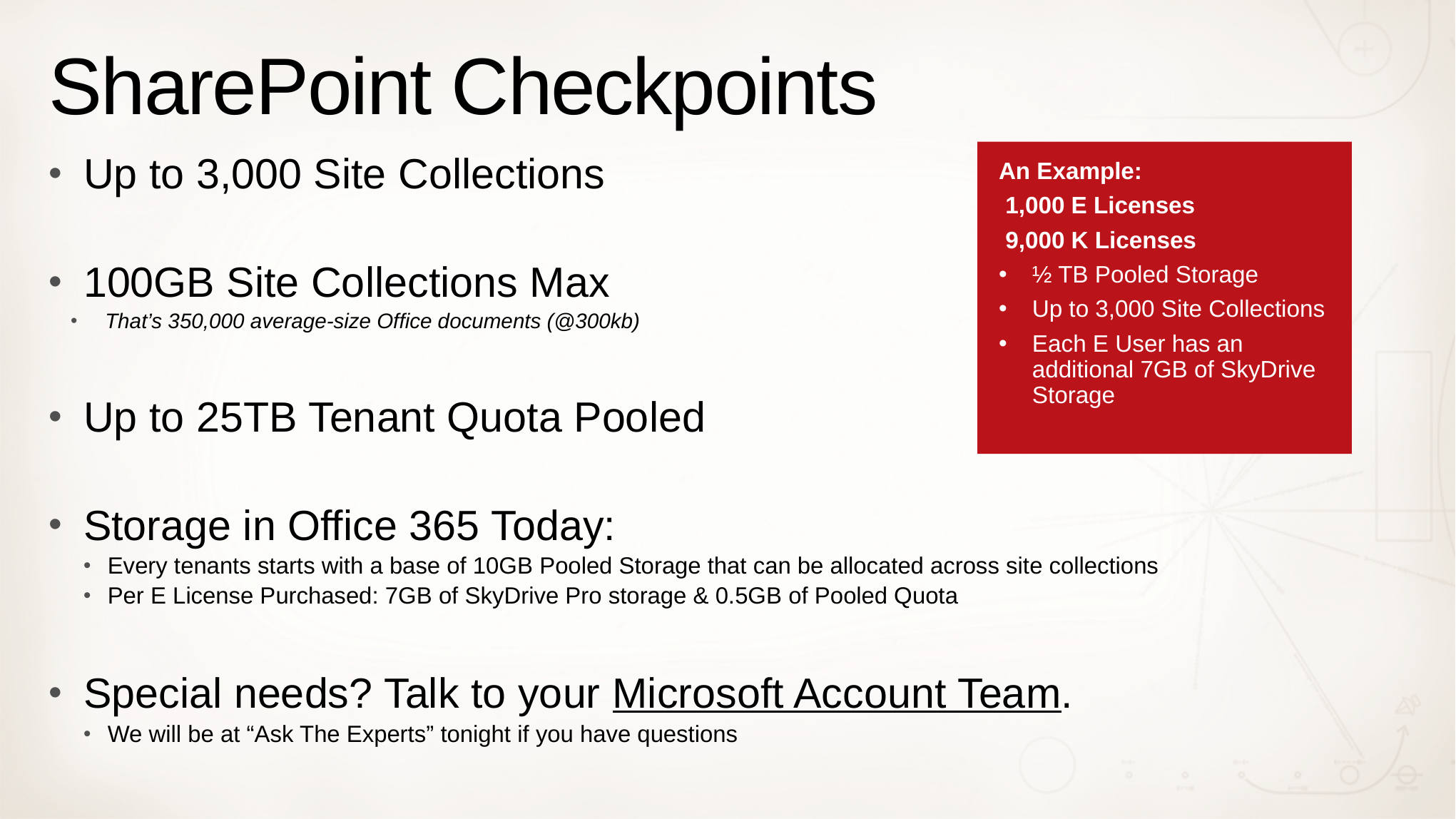

# SharePoint Checkpoints
An Example:
 1,000 E Licenses
 9,000 K Licenses
½ TB Pooled Storage
Up to 3,000 Site Collections
Each E User has an additional 7GB of SkyDrive Storage

Up to 3,000 Site Collections

100GB Site Collections Max
That’s 350,000 average-size Office documents (@300kb)

Up to 25TB Tenant Quota Pooled

Storage in Office 365 Today:
Every tenants starts with a base of 10GB Pooled Storage that can be allocated across site collections
Per E License Purchased: 7GB of SkyDrive Pro storage & 0.5GB of Pooled Quota

Special needs? Talk to your Microsoft Account Team.
We will be at “Ask The Experts” tonight if you have questions